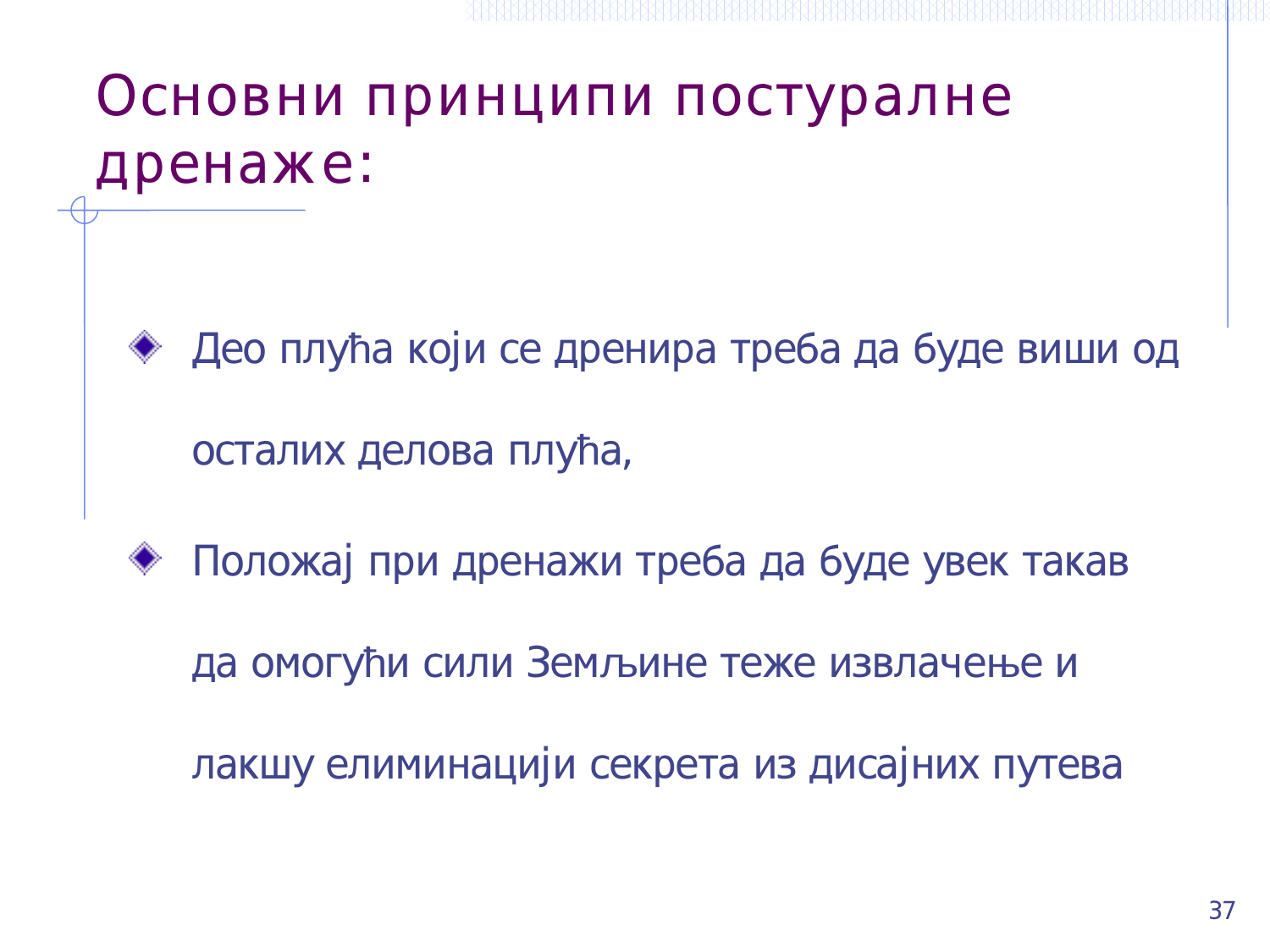

# Основни принципи постуралне дренаже:
Део плућа који се дренира треба да буде виши од осталих делова плућа,
Положај при дренажи треба да буде увек такав да омогући сили Земљине теже извлачење и лакшу елиминацији секрета из дисајних путева
37